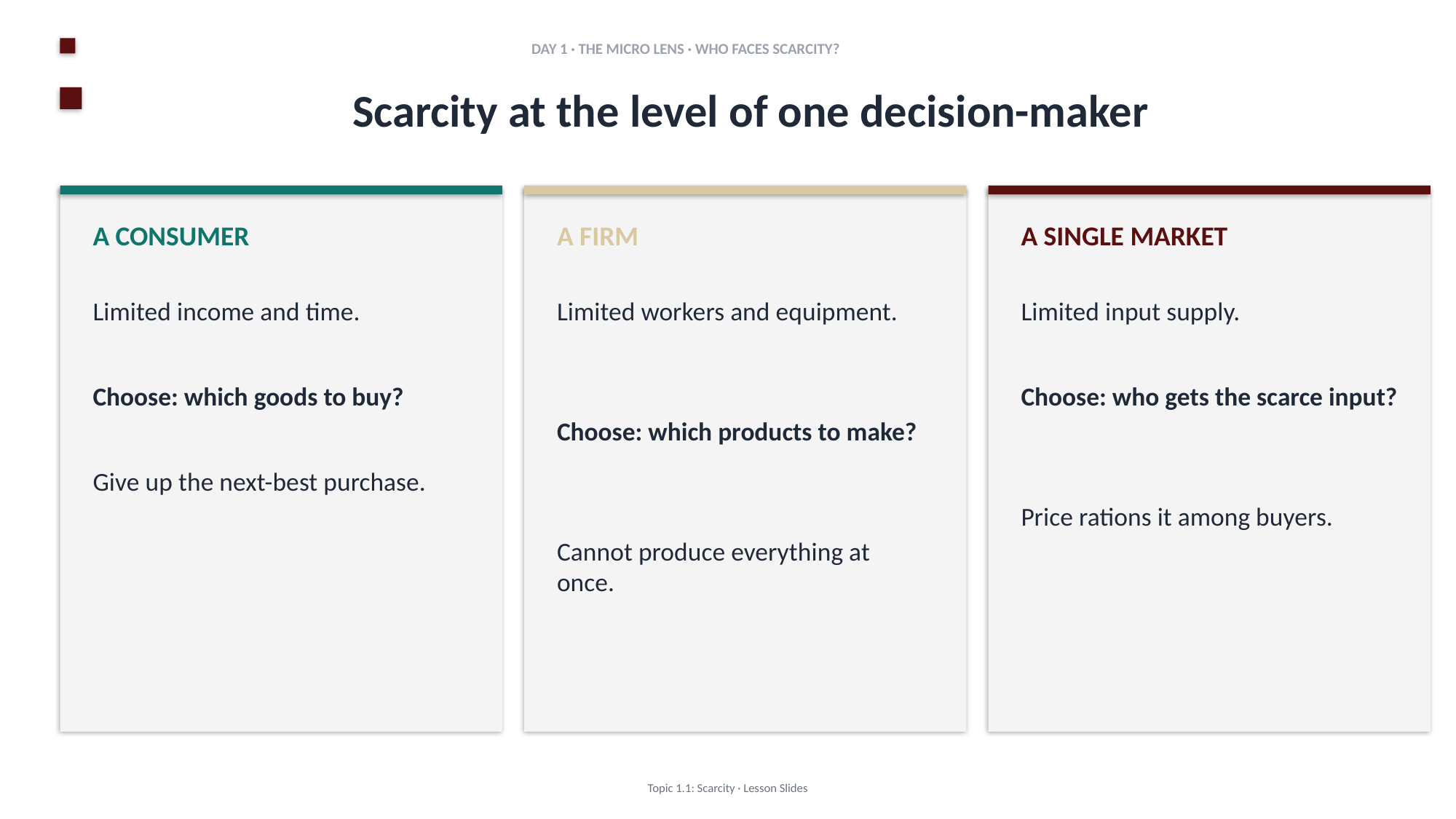

DAY 1 · THE MICRO LENS · WHO FACES SCARCITY?

Scarcity at the level of one decision-maker

A CONSUMER
A FIRM
A SINGLE MARKET
Limited income and time.
Limited workers and equipment.
Limited input supply.
Choose: which goods to buy?
Choose: who gets the scarce input?
Choose: which products to make?
Give up the next-best purchase.
Price rations it among buyers.
Cannot produce everything at once.
Topic 1.1: Scarcity · Lesson Slides